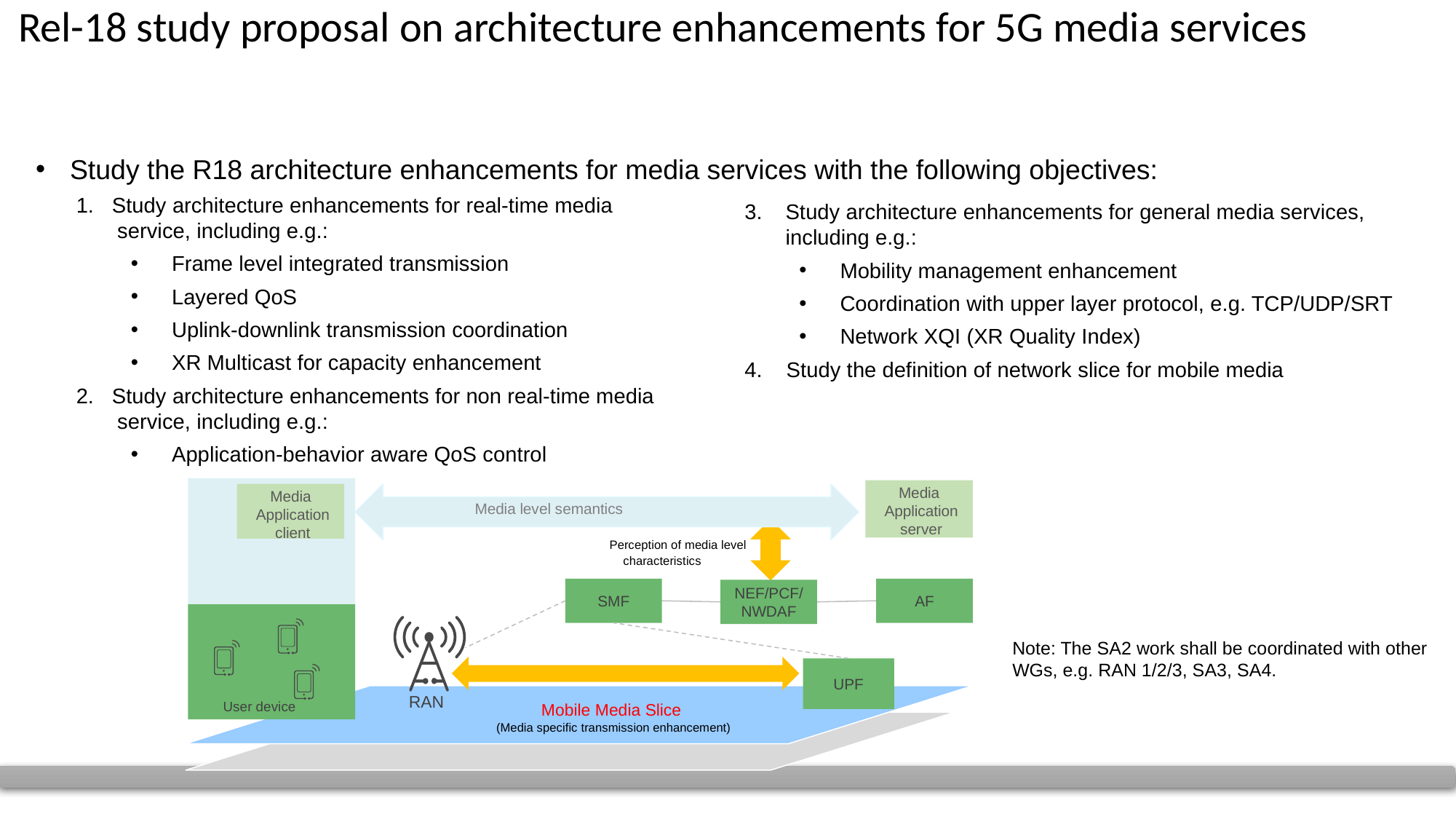

# Rel-18 study proposal on architecture enhancements for 5G media services

Study the R18 architecture enhancements for media services with the following objectives:
1.   Study architecture enhancements for real-time media service, including e.g.:
Frame level integrated transmission
Layered QoS
Uplink-downlink transmission coordination
XR Multicast for capacity enhancement
2.   Study architecture enhancements for non real-time media service, including e.g.:
Application-behavior aware QoS control

3.	Study architecture enhancements for general media services, including e.g.:
Mobility management enhancement
Coordination with upper layer protocol, e.g. TCP/UDP/SRT
Network XQI (XR Quality Index)
4.    Study the definition of network slice for mobile media

Media
Application server

Media
Application client

Media level semantics
Perception of media level characteristics

AF
SMF
NEF/PCF/
NWDAF

UPF

RAN
User device
Mobile Media Slice
(Media specific transmission enhancement)

Note: The SA2 work shall be coordinated with other WGs, e.g. RAN 1/2/3, SA3, SA4.